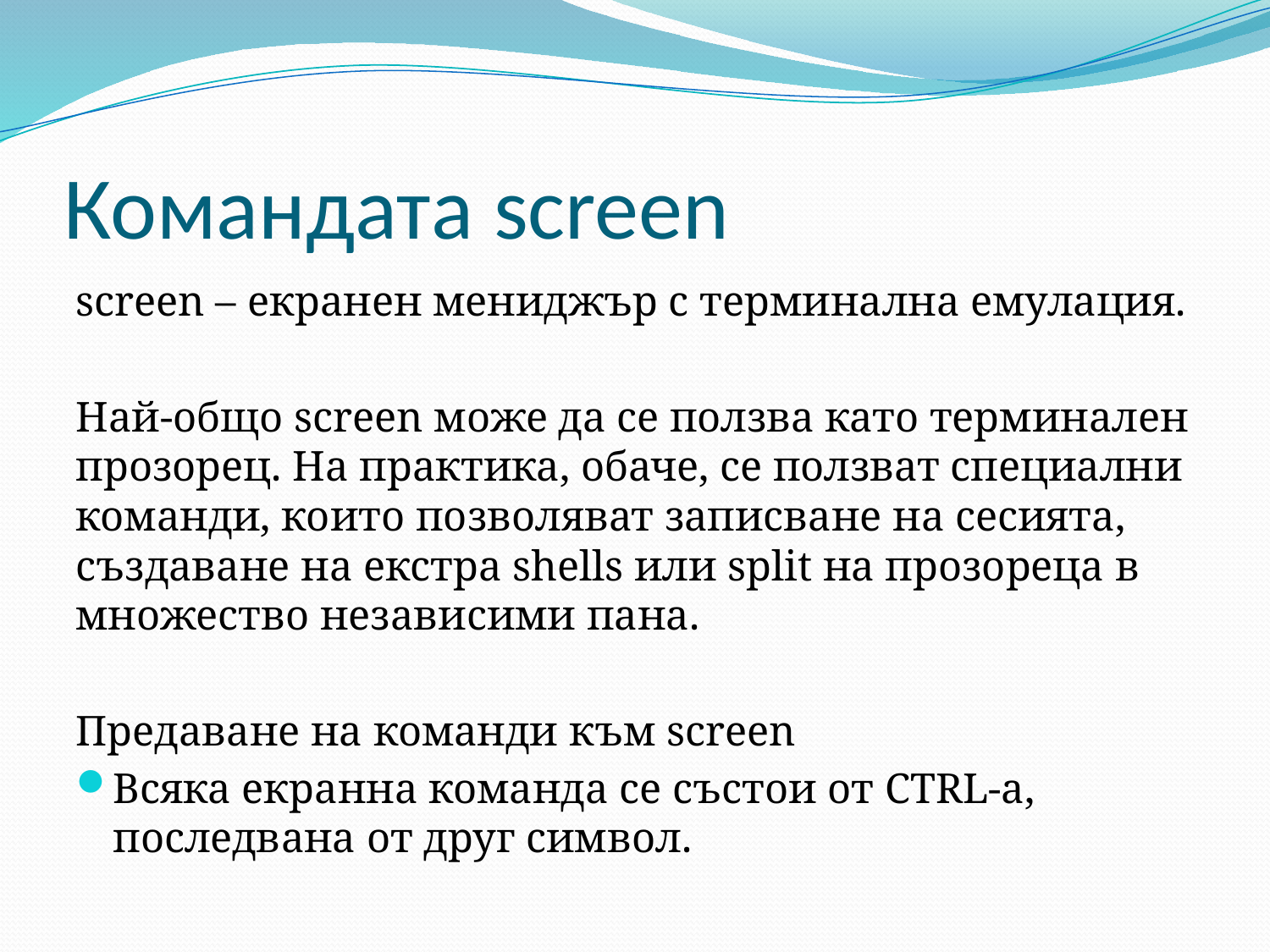

# Командата screen
screen – екранен мениджър с терминална емулация.

Най-общо screen може да се ползва като терминален прозорец. На практика, обаче, се ползват специални команди, които позволяват записване на сесията, създаване на екстра shells или split на прозореца в множество независими пана.

Предаване на команди към screen
Всяка екранна команда се състои от CTRL-a, последвана от друг символ.